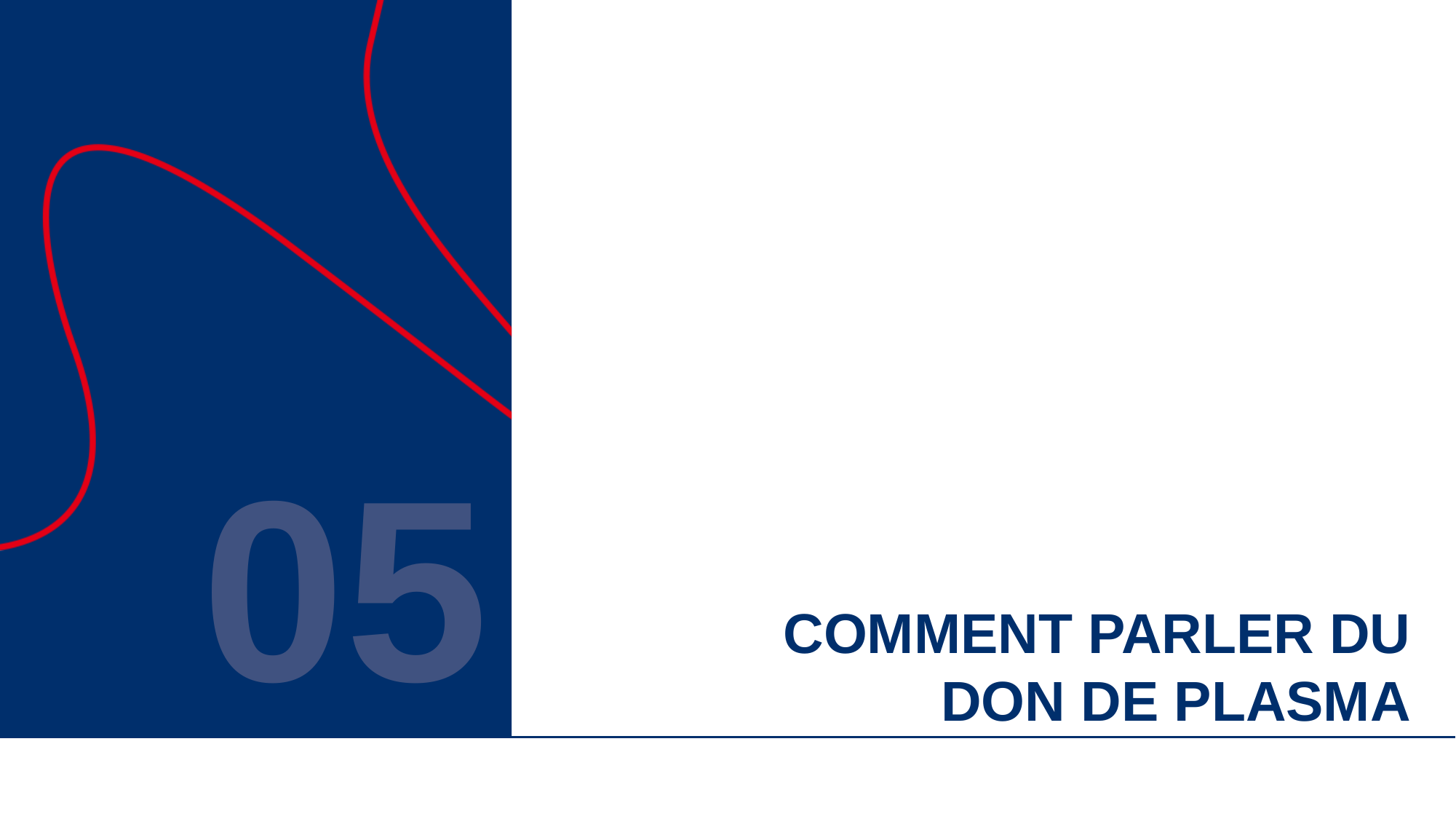

05
# Comment parler du don de plasma